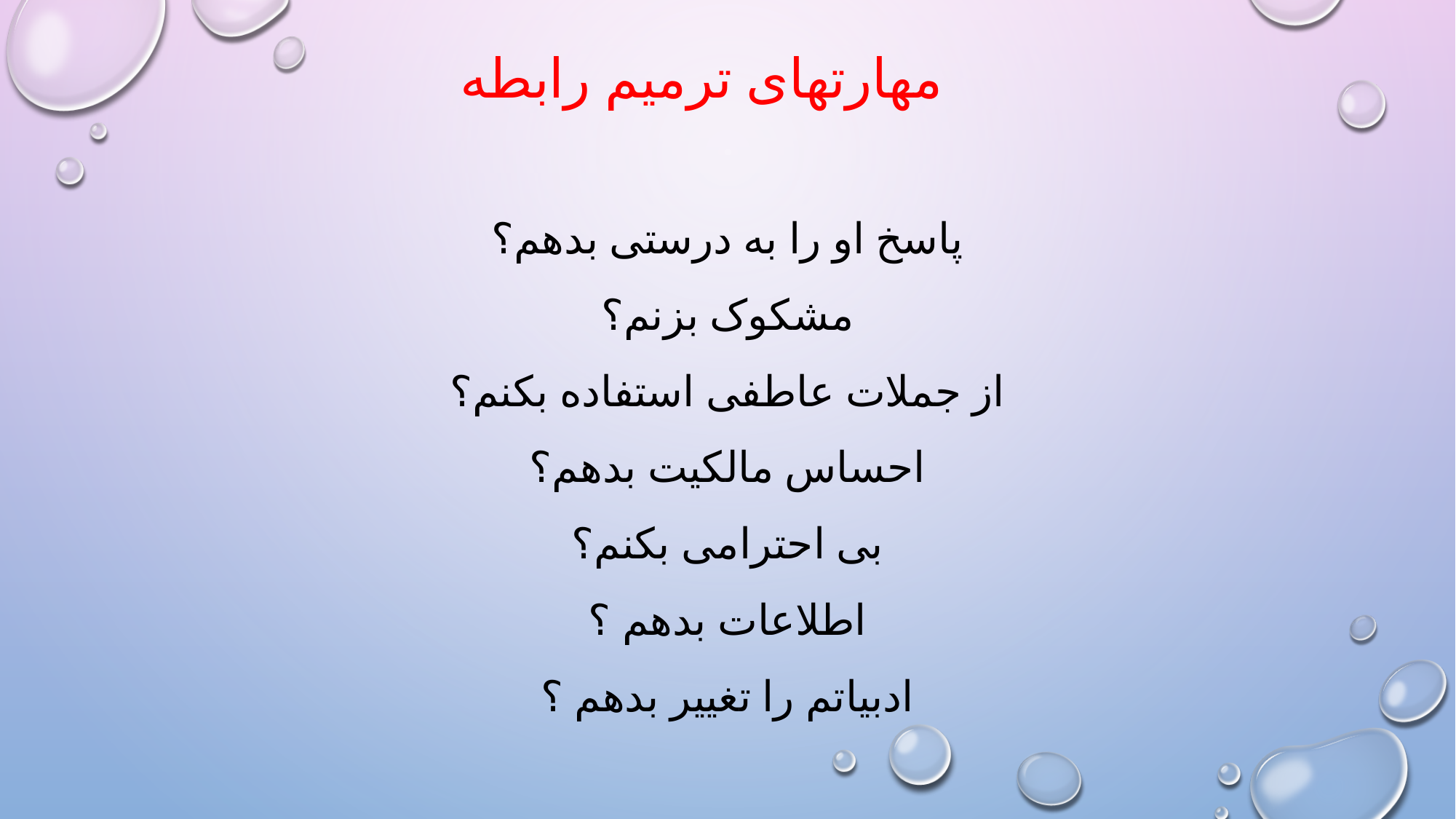

# مهارتهای ترمیم رابطه
پاسخ او را به درستی بدهم؟
مشکوک بزنم؟
از جملات عاطفی استفاده بکنم؟
احساس مالکیت بدهم؟
بی احترامی بکنم؟
اطلاعات بدهم ؟
ادبیاتم را تغییر بدهم ؟